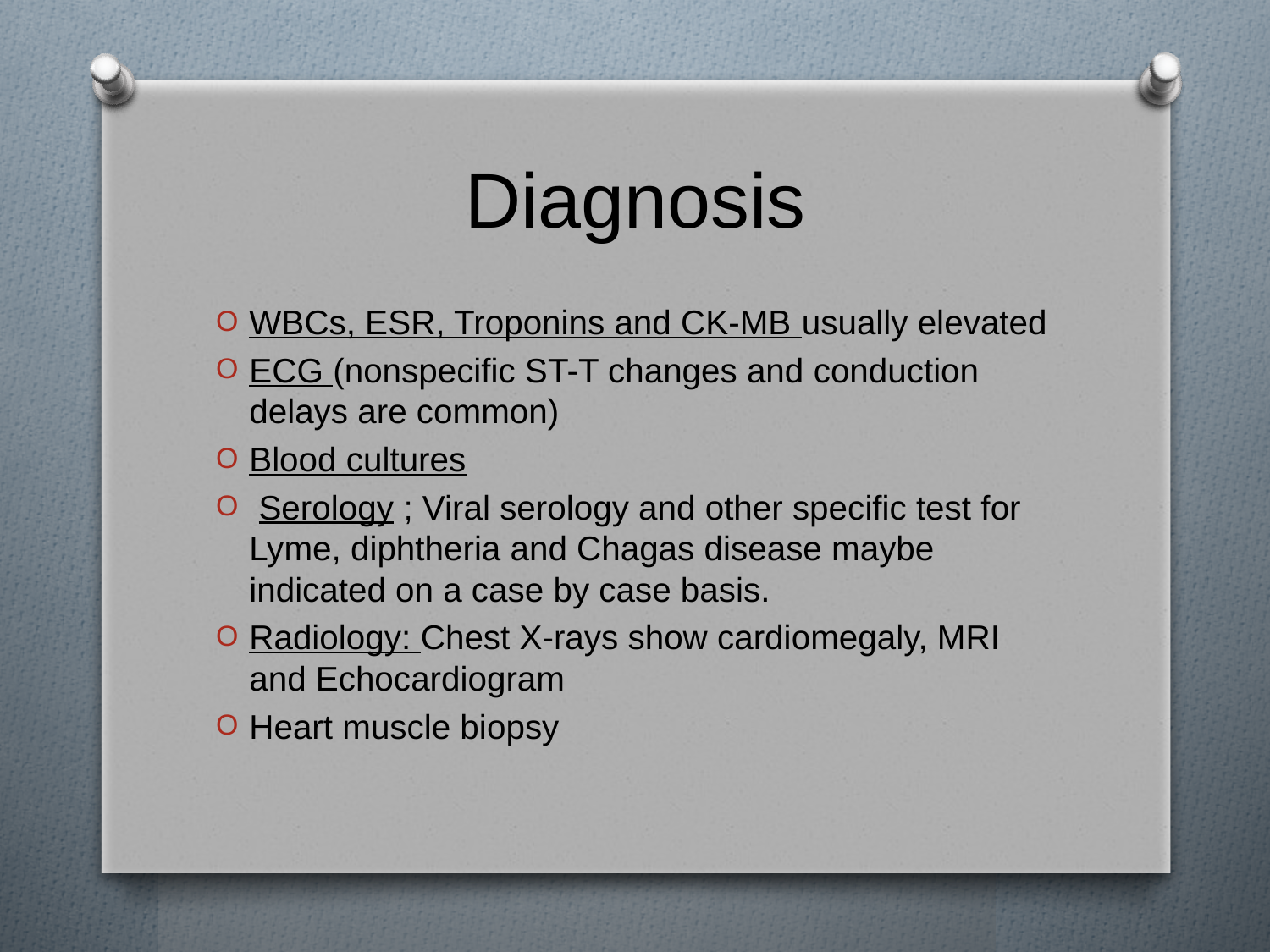

# Diagnosis
WBCs, ESR, Troponins and CK-MB usually elevated
ECG (nonspecific ST-T changes and conduction delays are common)
Blood cultures
 Serology ; Viral serology and other specific test for Lyme, diphtheria and Chagas disease maybe indicated on a case by case basis.
Radiology: Chest X-rays show cardiomegaly, MRI and Echocardiogram
Heart muscle biopsy